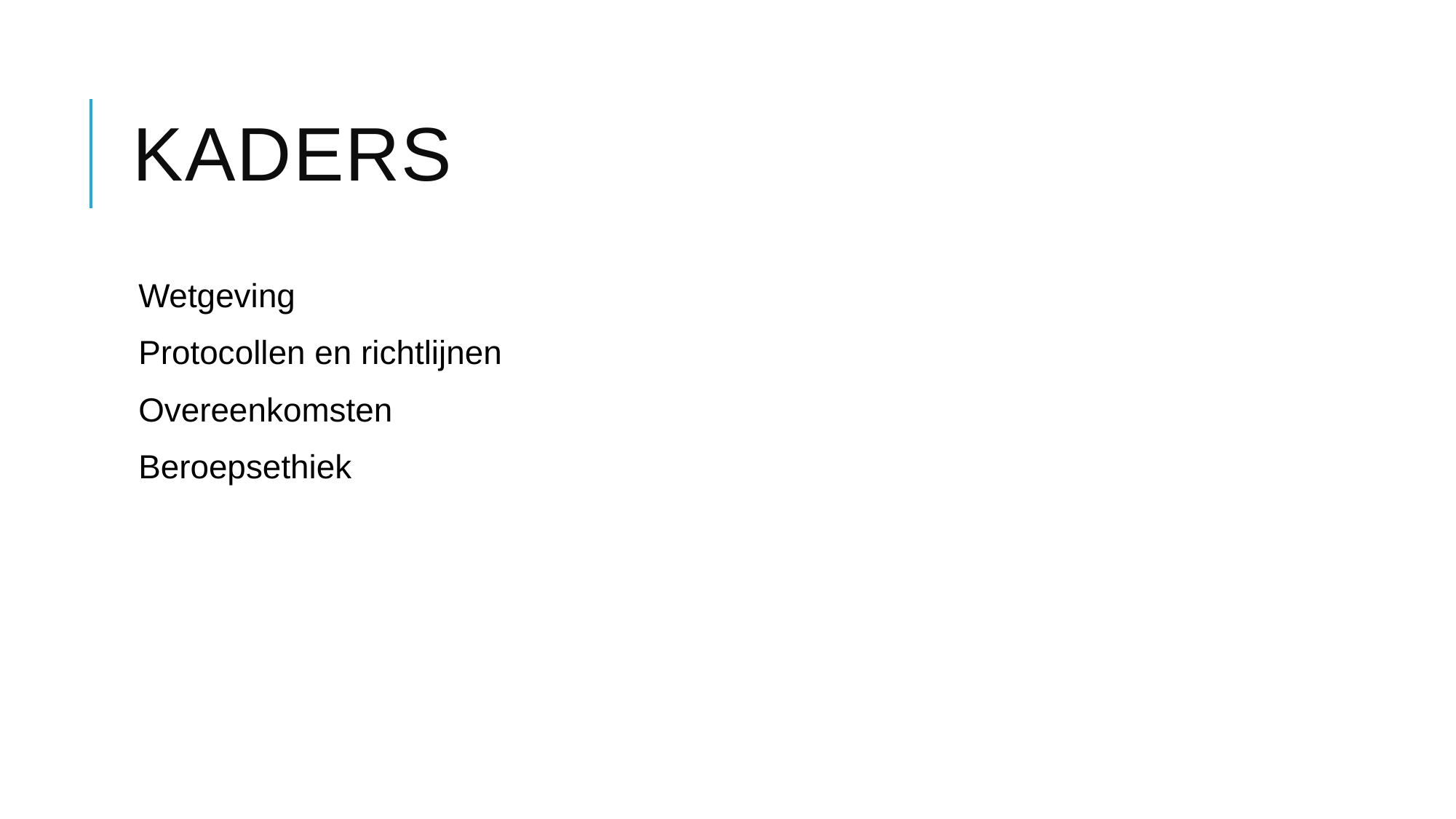

# Kaders
Wetgeving
Protocollen en richtlijnen
Overeenkomsten
Beroepsethiek